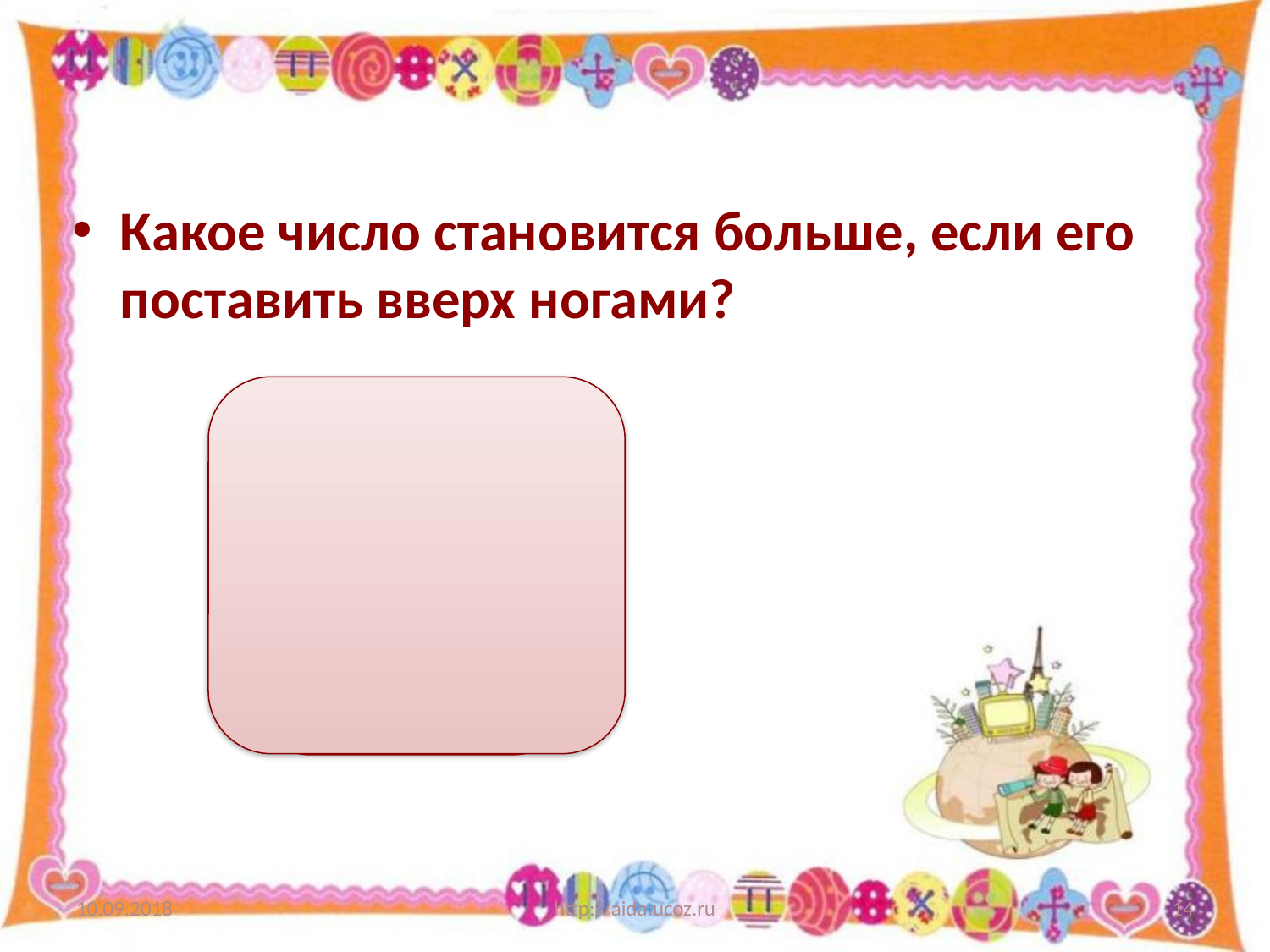

Какое число становится больше, если его поставить вверх ногами?

6
10.09.2018
http://aida.ucoz.ru
14